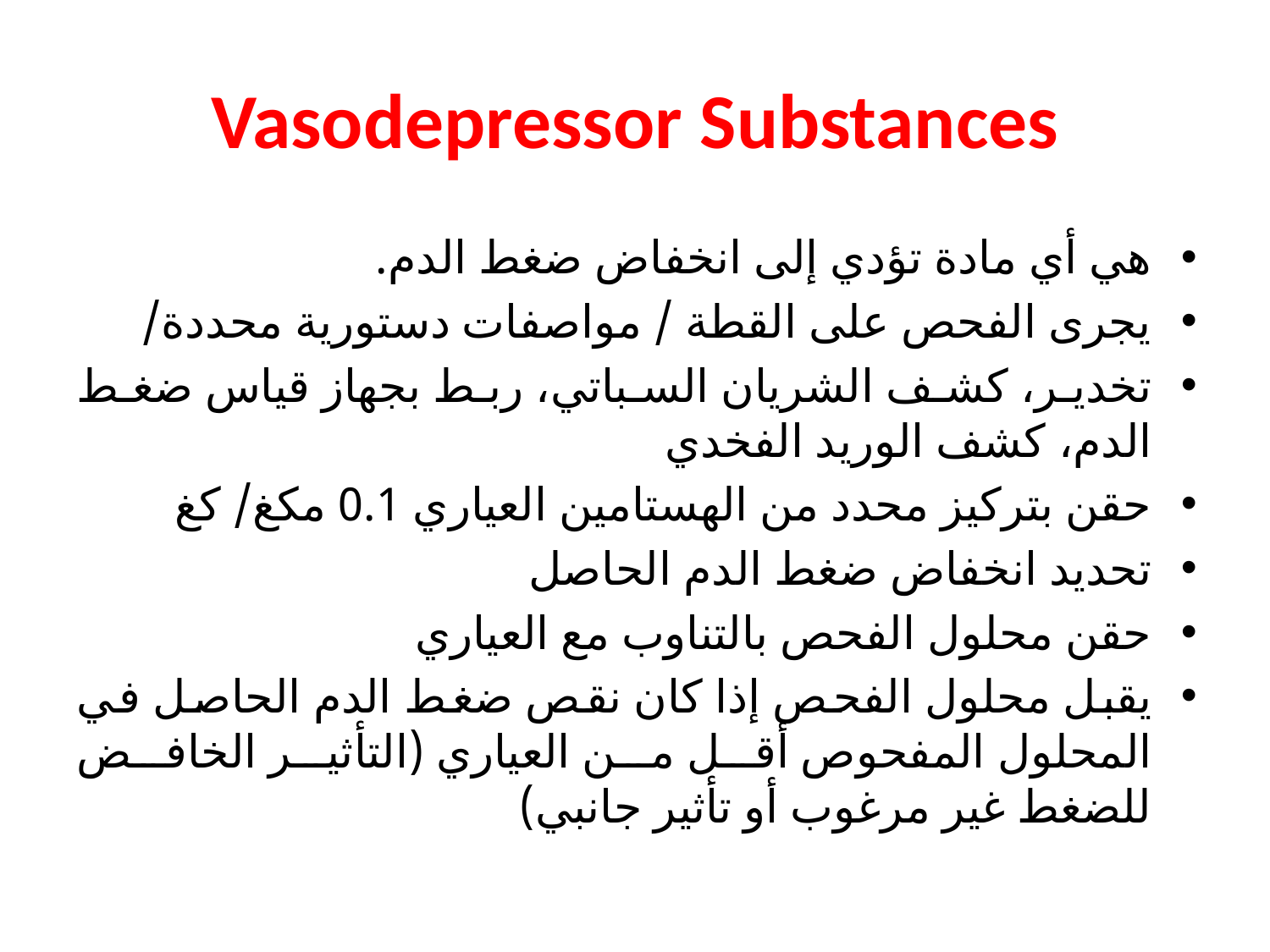

# Vasodepressor Substances
هي أي مادة تؤدي إلى انخفاض ضغط الدم.
يجرى الفحص على القطة / مواصفات دستورية محددة/
تخدير، كشف الشريان السباتي، ربط بجهاز قياس ضغط الدم، كشف الوريد الفخدي
حقن بتركيز محدد من الهستامين العياري 0.1 مكغ/ كغ
تحديد انخفاض ضغط الدم الحاصل
حقن محلول الفحص بالتناوب مع العياري
يقبل محلول الفحص إذا كان نقص ضغط الدم الحاصل في المحلول المفحوص أقل من العياري (التأثير الخافض للضغط غير مرغوب أو تأثير جانبي)